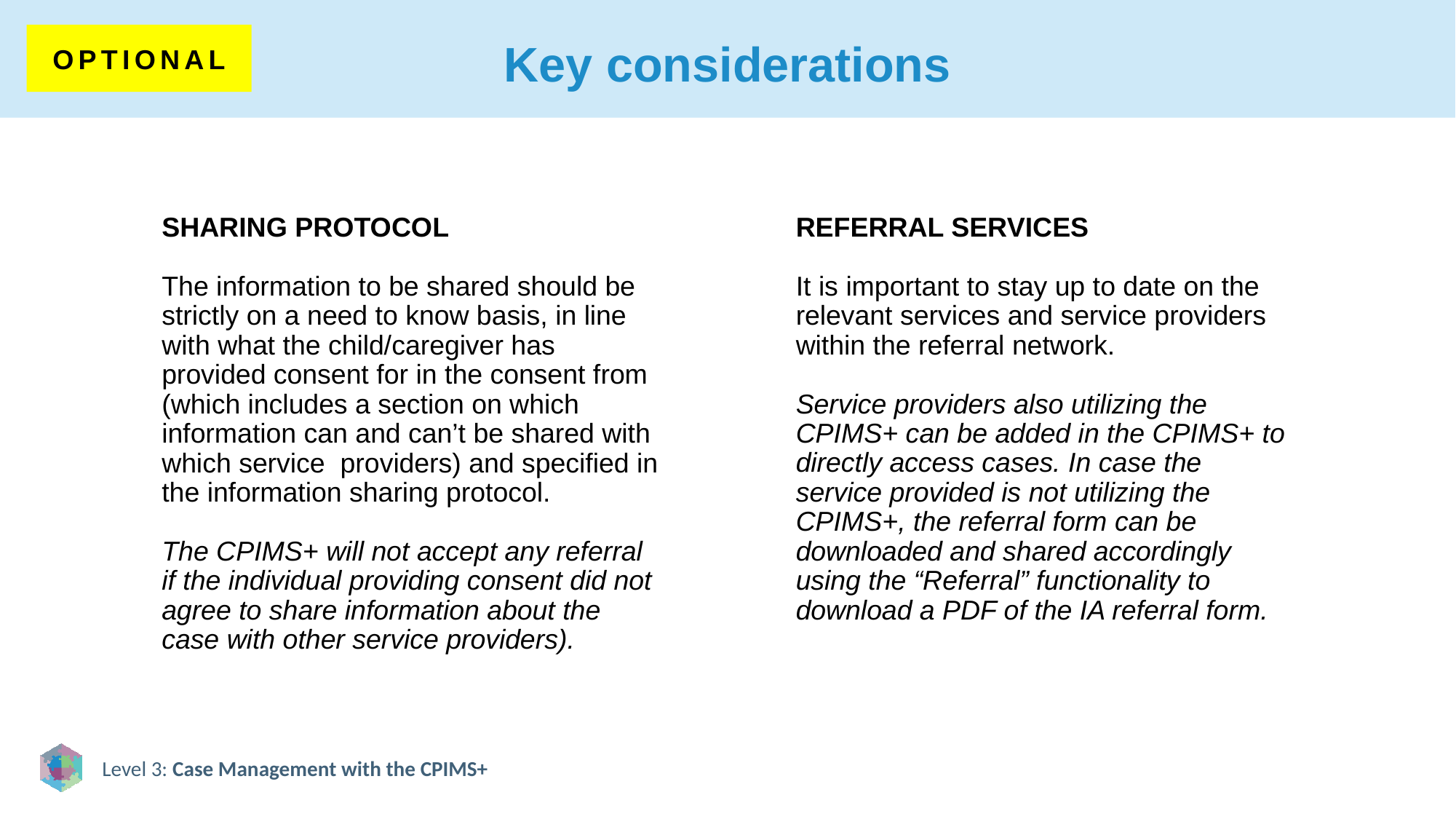

# Key considerations
OPTIONAL
SHARING PROTOCOL

The information to be shared should be strictly on a need to know basis, in line with what the child/caregiver has provided consent for in the consent from (which includes a section on which information can and can’t be shared with which service  providers) and specified in the information sharing protocol.

The CPIMS+ will not accept any referral if the individual providing consent did not agree to share information about the case with other service providers).
REFERRAL SERVICES

It is important to stay up to date on the relevant services and service providers within the referral network.

Service providers also utilizing the CPIMS+ can be added in the CPIMS+ to directly access cases. In case the service provided is not utilizing the CPIMS+, the referral form can be downloaded and shared accordingly using the “Referral” functionality to download a PDF of the IA referral form.